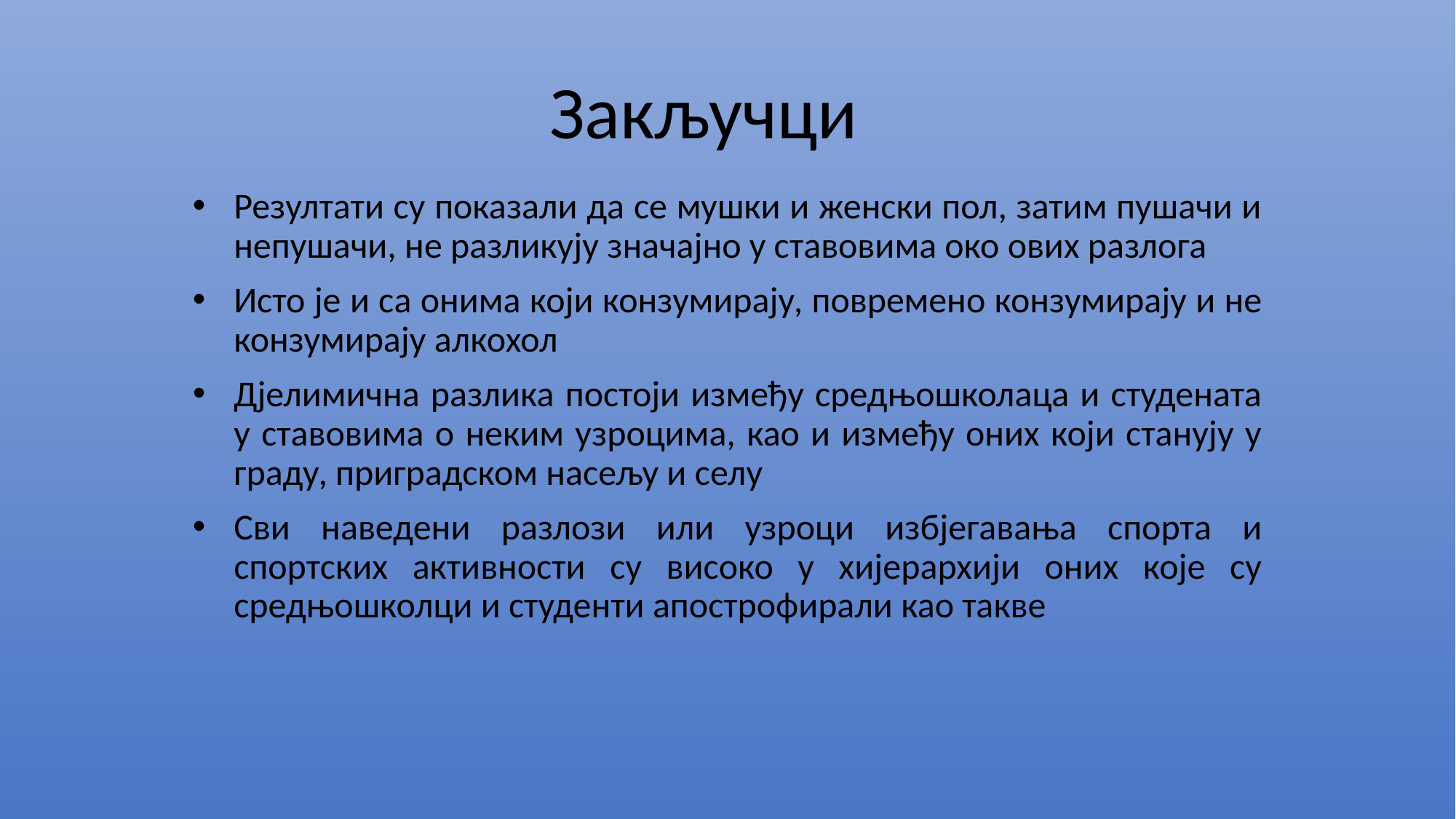

# Закључци
Резултати су показали да се мушки и женски пол, затим пушачи и непушачи, не разликују значајно у ставовима око ових разлога
Исто је и са онима који конзумирају, повремено конзумирају и не конзумирају алкохол
Дјелимична разлика постоји између средњошколаца и студената у ставовима о неким узроцима, као и између оних који станују у граду, приградском насељу и селу
Сви наведени разлози или узроци избјегавања спорта и спортских активности су високо у хијерархији оних које су средњошколци и студенти апострофирали као такве